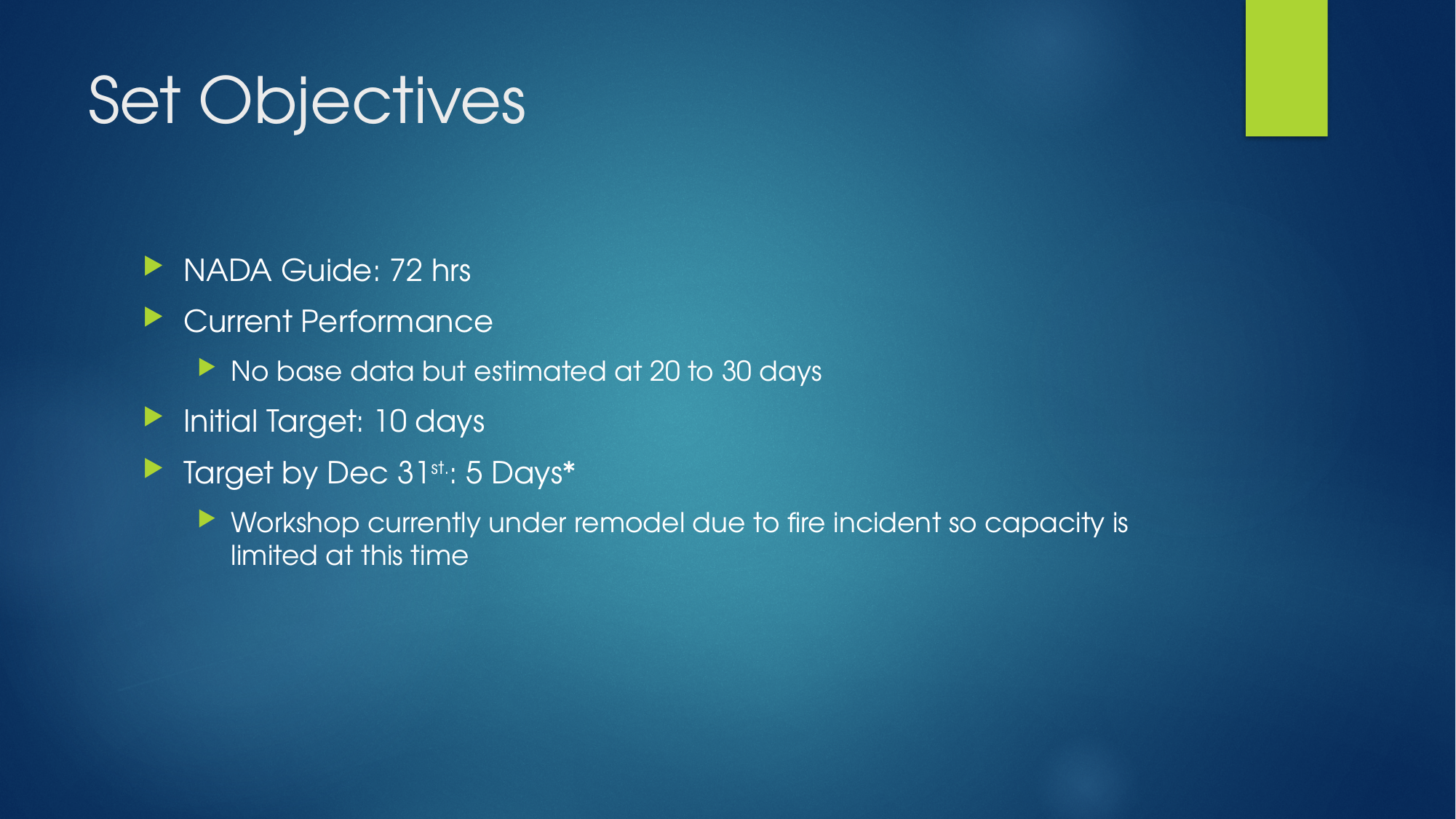

# Set Objectives
NADA Guide: 72 hrs
Current Performance
No base data but estimated at 20 to 30 days
Initial Target: 10 days
Target by Dec 31st.: 5 Days*
Workshop currently under remodel due to fire incident so capacity is limited at this time